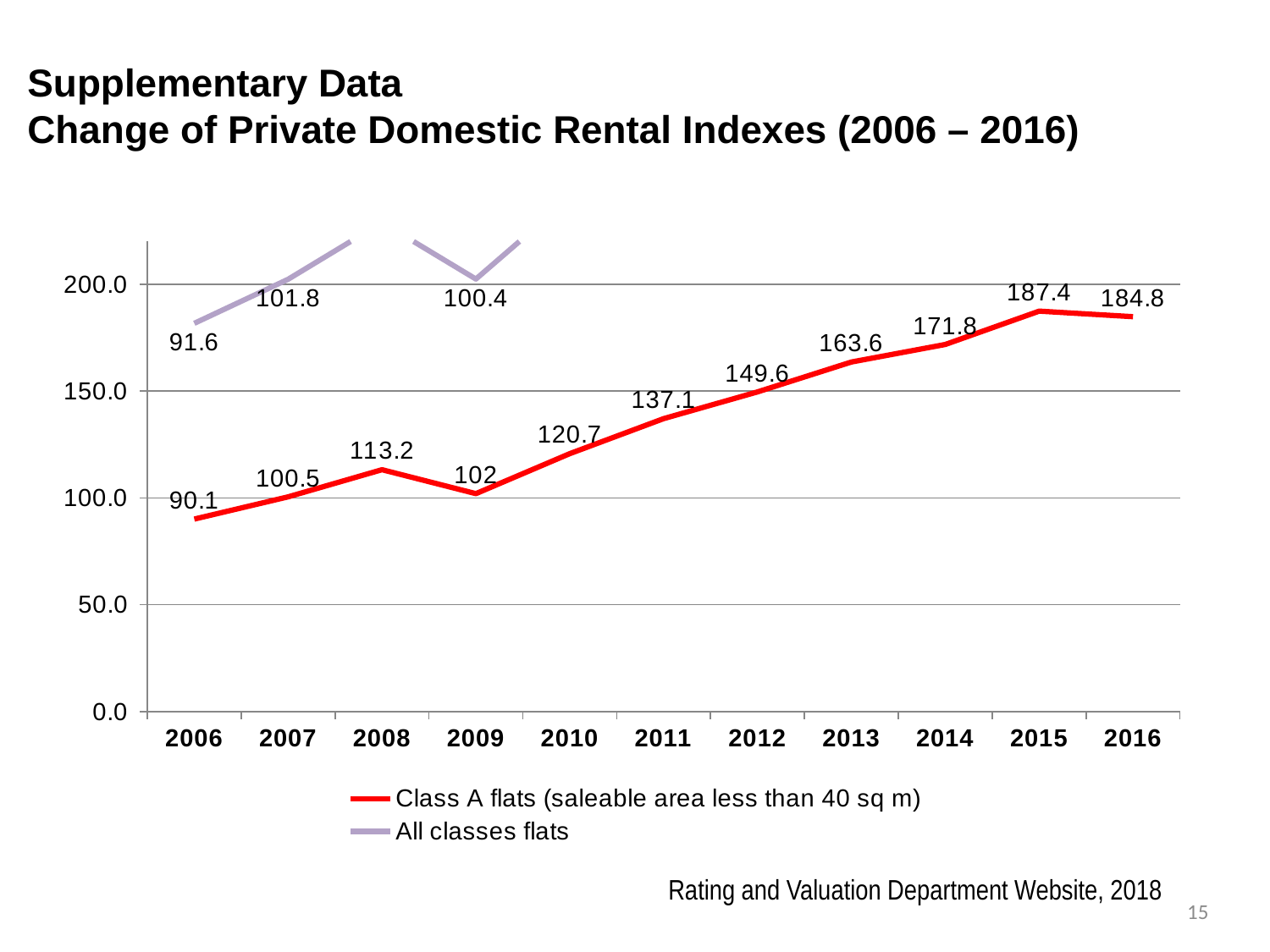

Supplementary Data
Change of Private Domestic Rental Indexes (2006 – 2016)

### Chart

| Category | Class A flats (saleable area less than 40 sq m) | All classes flats |
|---|---|---|
| 2006 | 90.1 | 91.6 |
| 2007 | 100.5 | 101.8 |
| 2008 | 113.2 | 115.7 |
| 2009 | 102.0 | 100.4 |
| 2010 | 120.7 | 119.7 |
| 2011 | 137.1 | 134.0 |
| 2012 | 149.6 | 142.6 |
| 2013 | 163.6 | 154.5 |
| 2014 | 171.8 | 159.5 |
| 2015 | 187.4 | 172.8 |
| 2016 | 184.8 | 168.2 |
Rating and Valuation Department Website, 2018
15